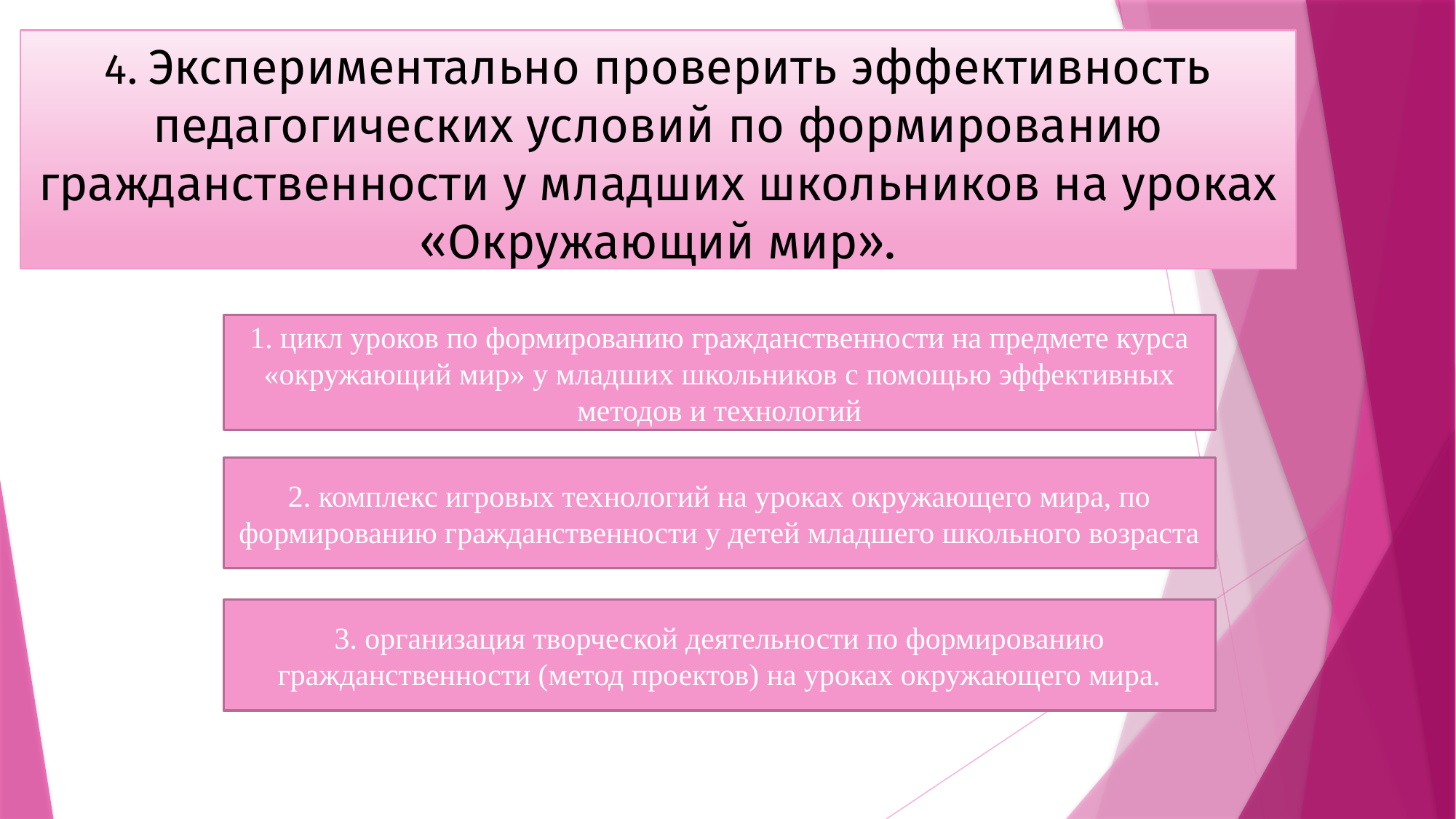

# 4. Экспериментально проверить эффективность педагогических условий по формированию гражданственности у младших школьников на уроках «Окружающий мир».
1. цикл уроков по формированию гражданственности на предмете курса «окружающий мир» у младших школьников с помощью эффективных методов и технологий
2. комплекс игровых технологий на уроках окружающего мира, по формированию гражданственности у детей младшего школьного возраста
3. организация творческой деятельности по формированию гражданственности (метод проектов) на уроках окружающего мира.